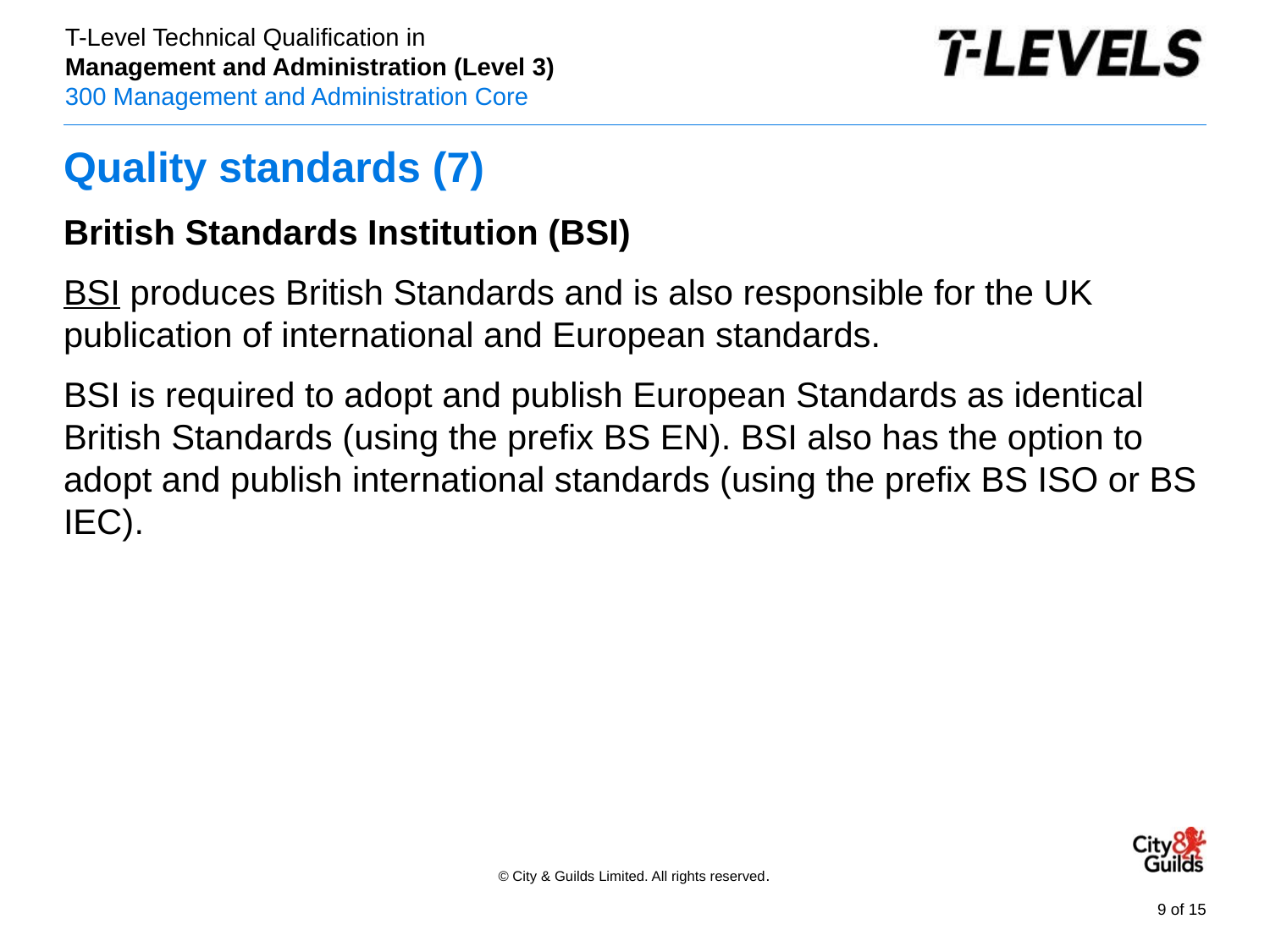

# Quality standards (7)
British Standards Institution (BSI)
BSI produces British Standards and is also responsible for the UK publication of international and European standards.
BSI is required to adopt and publish European Standards as identical British Standards (using the prefix BS EN). BSI also has the option to adopt and publish international standards (using the prefix BS ISO or BS IEC).